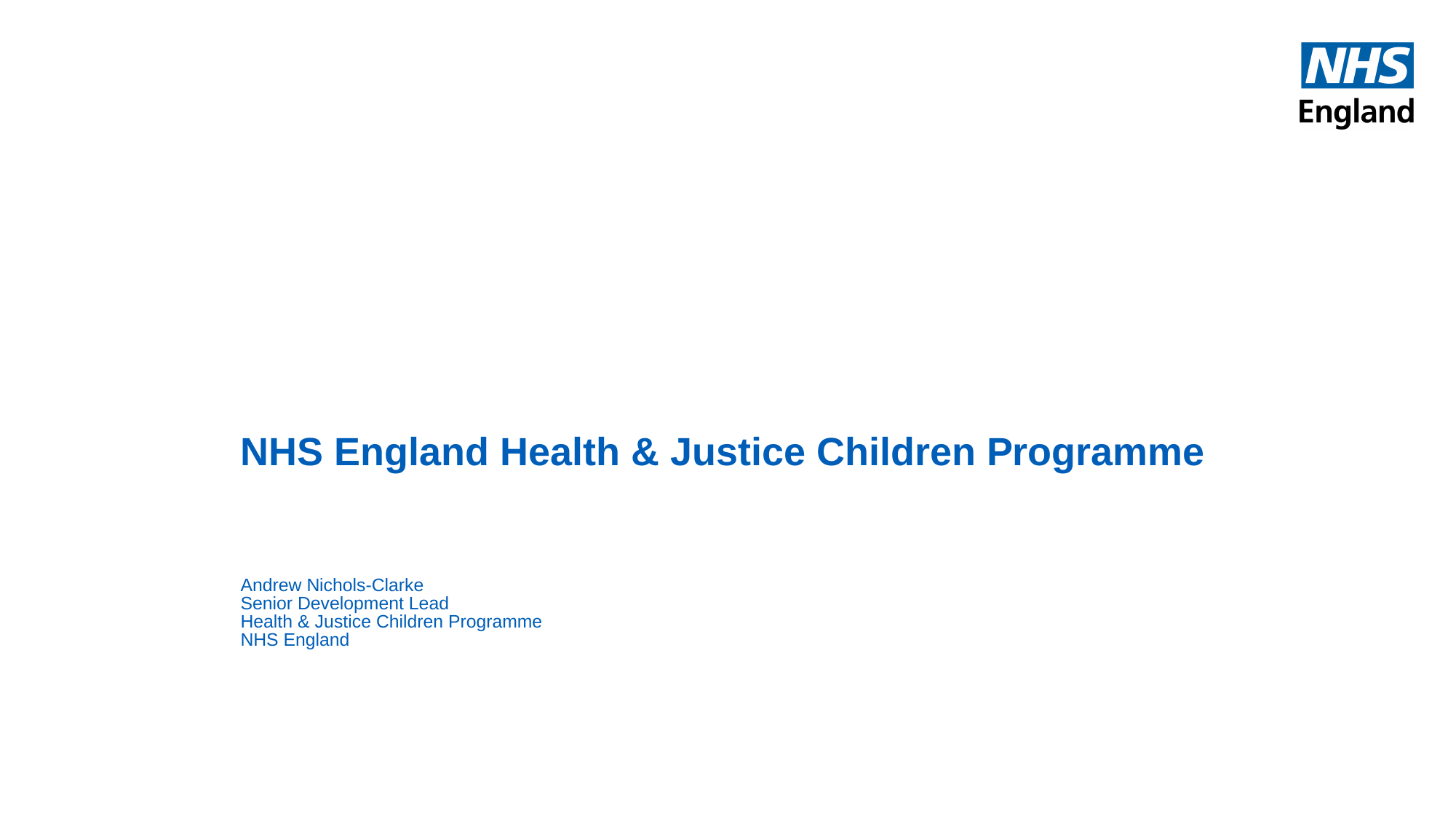

# NHS England Health & Justice Children Programme Andrew Nichols-Clarke Senior Development Lead Health & Justice Children Programme NHS England